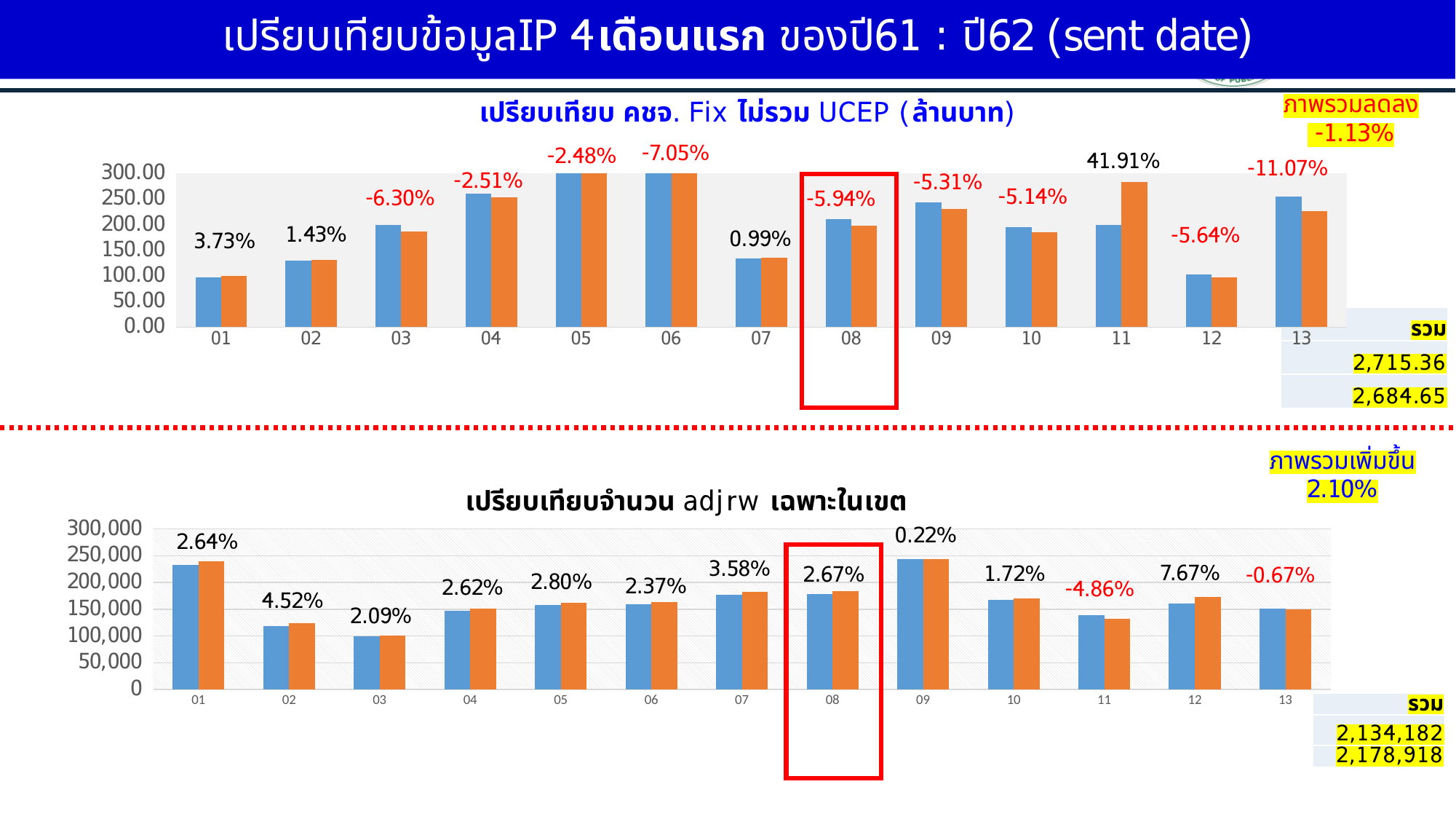

เปรียบเทียบข้อมูลIP 4เดือนแรก ของปี61 : ปี62 (sent date)
เปรียบเทียบ คชจ. Fix ไม่รวม UCEP (ล้านบาท)
ภาพรวมลดลง
 -1.13%

### Chart

| Category | ปี61 | ปี62 |
|---|---|---|
| 01 | 96.62771121999997 | 100.23000859999989 |
| 02 | 129.39048858999988 | 131.23813838999982 |
| 03 | 198.82165182999987 | 186.2879099999998 |
| 04 | 260.1611760199999 | 253.63448441000003 |
| 05 | 357.4583066800003 | 348.59025174000016 |
| 06 | 335.0605841999999 | 311.4555094800002 |
| 07 | 133.96394781999996 | 135.2861645699999 |
| 08 | 209.8938736499999 | 197.42624039999984 |
| 09 | 243.52401489999983 | 230.5898910699997 |
| 10 | 194.39247757999996 | 184.39864770999986 |
| 11 | 198.96623441 | 282.3615300999999 |
| 12 | 102.76187571999995 | 96.96745035999984 |
| 13 | 254.34034171999988 | 226.18160943999968 |
-7.05%
-2.48%
41.91%
-11.07%
-2.51%
-5.31%

-5.14%
-6.30%
-5.94%
-5.64%
0.99%
3.73%
| รวม |
| --- |
| 2,715.36 |
| 2,684.65 |
ภาพรวมเพิ่มขึ้น 2.10%

### Chart: เปรียบเทียบจำนวน adjrw เฉพาะในเขต

| Category | ปี61 | ปี62 |
|---|---|---|
| 01 | 233426.10293965 | 239577.05544323035 |
| 02 | 118954.24544969985 | 124329.18259079478 |
| 03 | 98929.9167012999 | 100994.17012877535 |
| 04 | 147488.32526662975 | 151345.20585471892 |
| 05 | 158266.72869780008 | 162690.7793205729 |
| 06 | 159725.75626286992 | 163516.73064322385 |
| 07 | 176494.28831712017 | 182810.31260947656 |
| 08 | 179012.71437030024 | 183794.19441463889 |
| 09 | 243256.25221227985 | 243779.50431504298 |
| 10 | 167579.95888116997 | 170462.83788093398 |
| 11 | 139257.14814386965 | 132490.08496691677 |
| 12 | 160930.17730581007 | 173280.39812655933 |
| 13 | 150860.66128570988 | 149847.84727364447 |
0.22%
2.64%

3.58%
7.67%
1.72%
2.67%
-0.67%
2.80%
2.37%
2.62%
-4.86%
4.52%
2.09%
| รวม |
| --- |
| 2,134,182 |
| 2,178,918 |